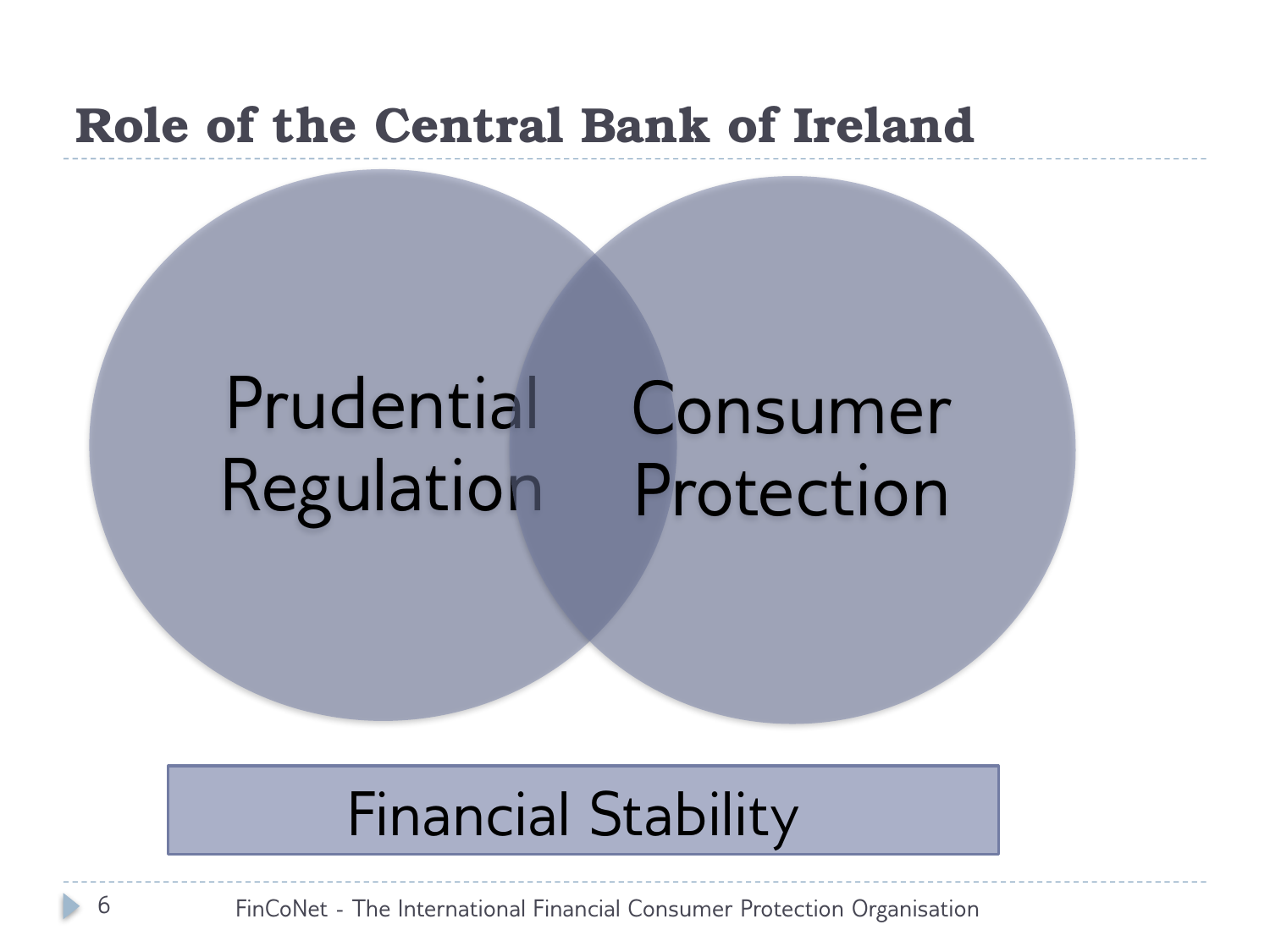

# Role of the Central Bank of Ireland
Prudential Regulation
Consumer Protection
Financial Stability
6
FinCoNet - The International Financial Consumer Protection Organisation